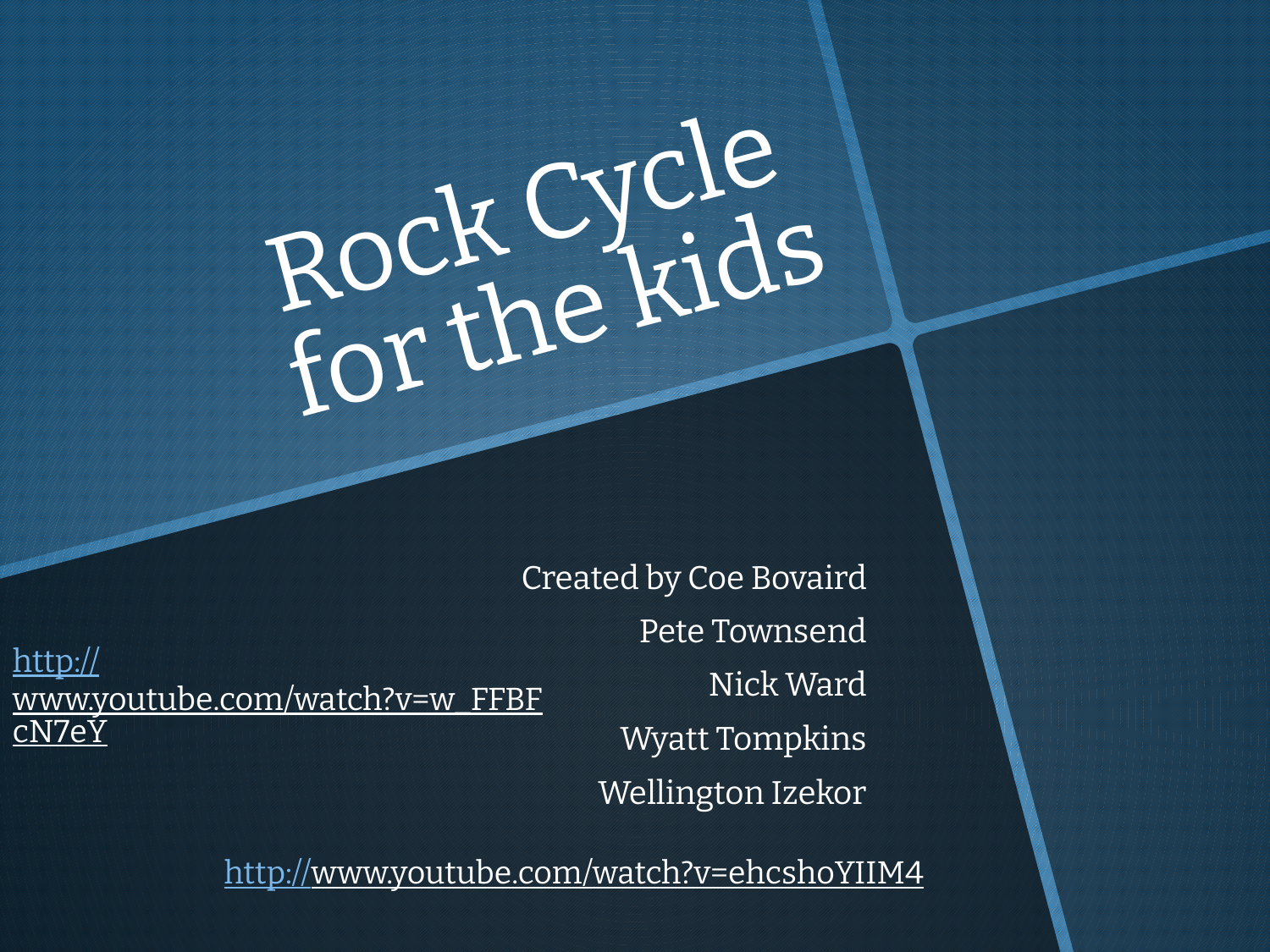

# Rock Cycle for the kids
Created by Coe Bovaird
Pete Townsend
Nick Ward
Wyatt Tompkins
Wellington Izekor

http://www.youtube.com/watch?v=w_FFBFcN7eY
http://www.youtube.com/watch?v=ehcshoYIIM4